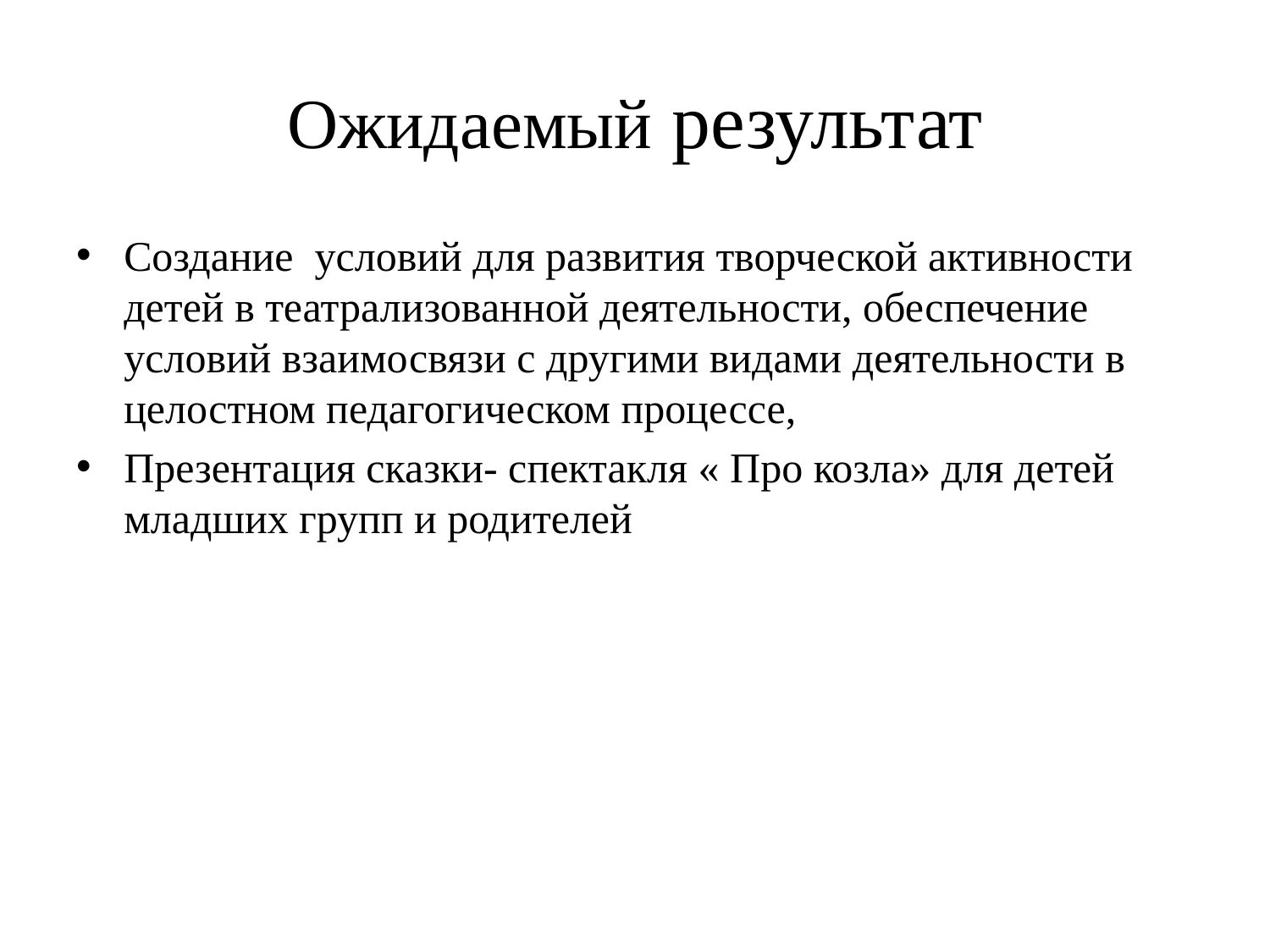

# Ожидаемый результат
Создание  условий для развития творческой активности детей в театрализованной деятельности, обеспечение  условий взаимосвязи с другими видами деятельности в целостном педагогическом процессе,
Презентация сказки- спектакля « Про козла» для детей младших групп и родителей